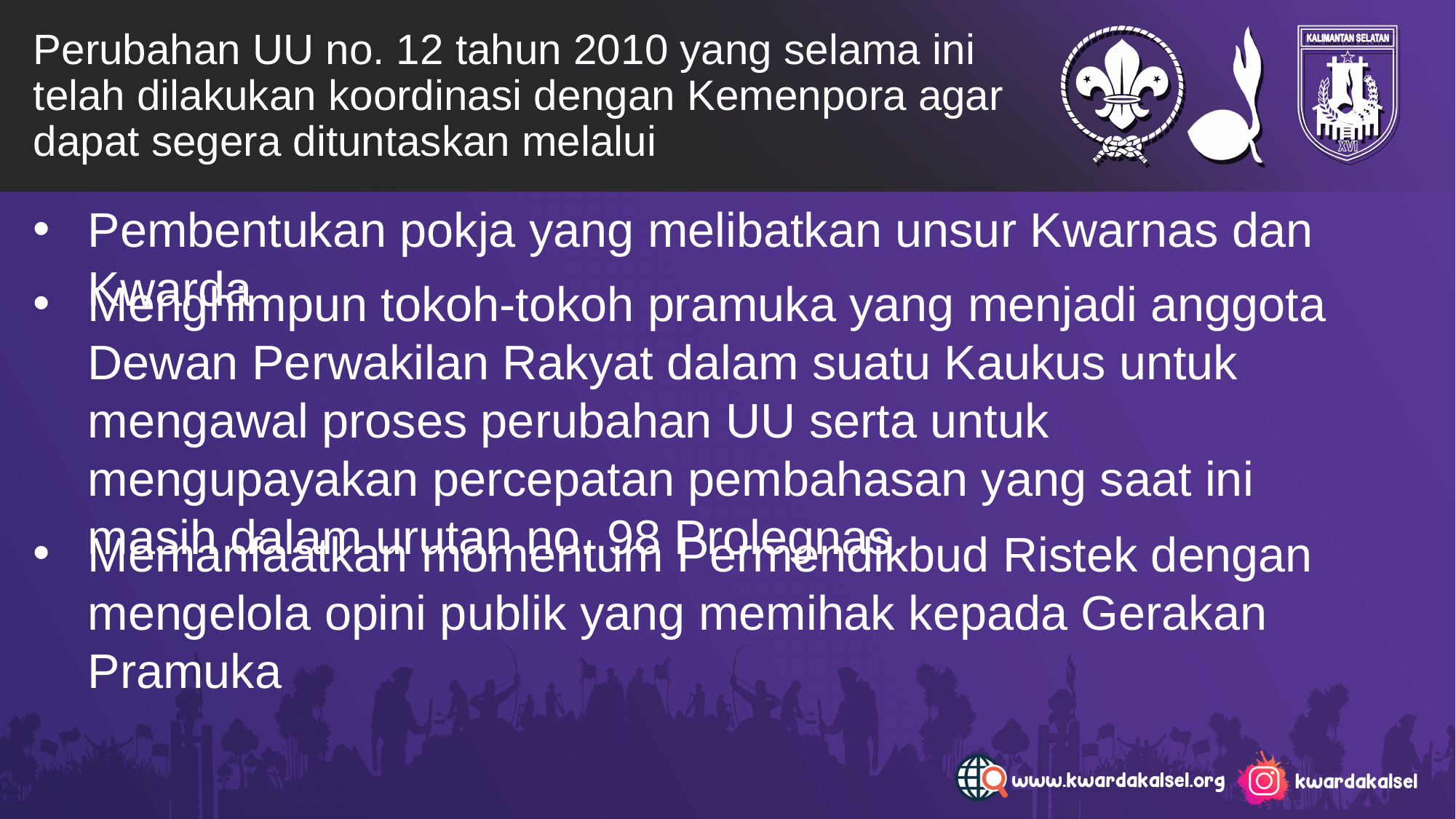

Perubahan UU no. 12 tahun 2010 yang selama ini telah dilakukan koordinasi dengan Kemenpora agar dapat segera dituntaskan melalui
Pembentukan pokja yang melibatkan unsur Kwarnas dan Kwarda
Menghimpun tokoh-tokoh pramuka yang menjadi anggota Dewan Perwakilan Rakyat dalam suatu Kaukus untuk mengawal proses perubahan UU serta untuk mengupayakan percepatan pembahasan yang saat ini masih dalam urutan no. 98 Prolegnas.
Memanfaatkan momentum Permendikbud Ristek dengan mengelola opini publik yang memihak kepada Gerakan Pramuka